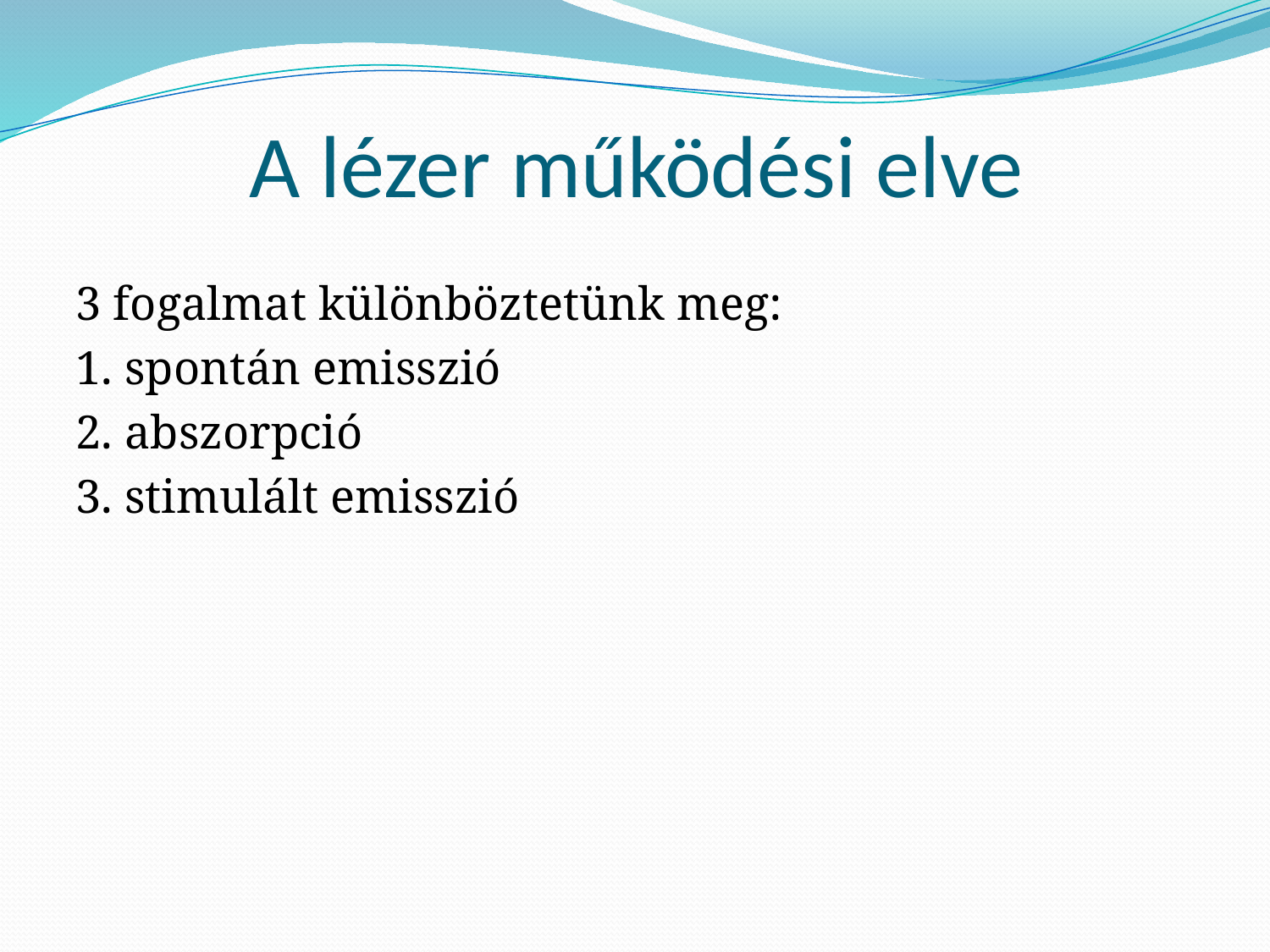

# A lézer működési elve
3 fogalmat különböztetünk meg:
1. spontán emisszió
2. abszorpció
3. stimulált emisszió